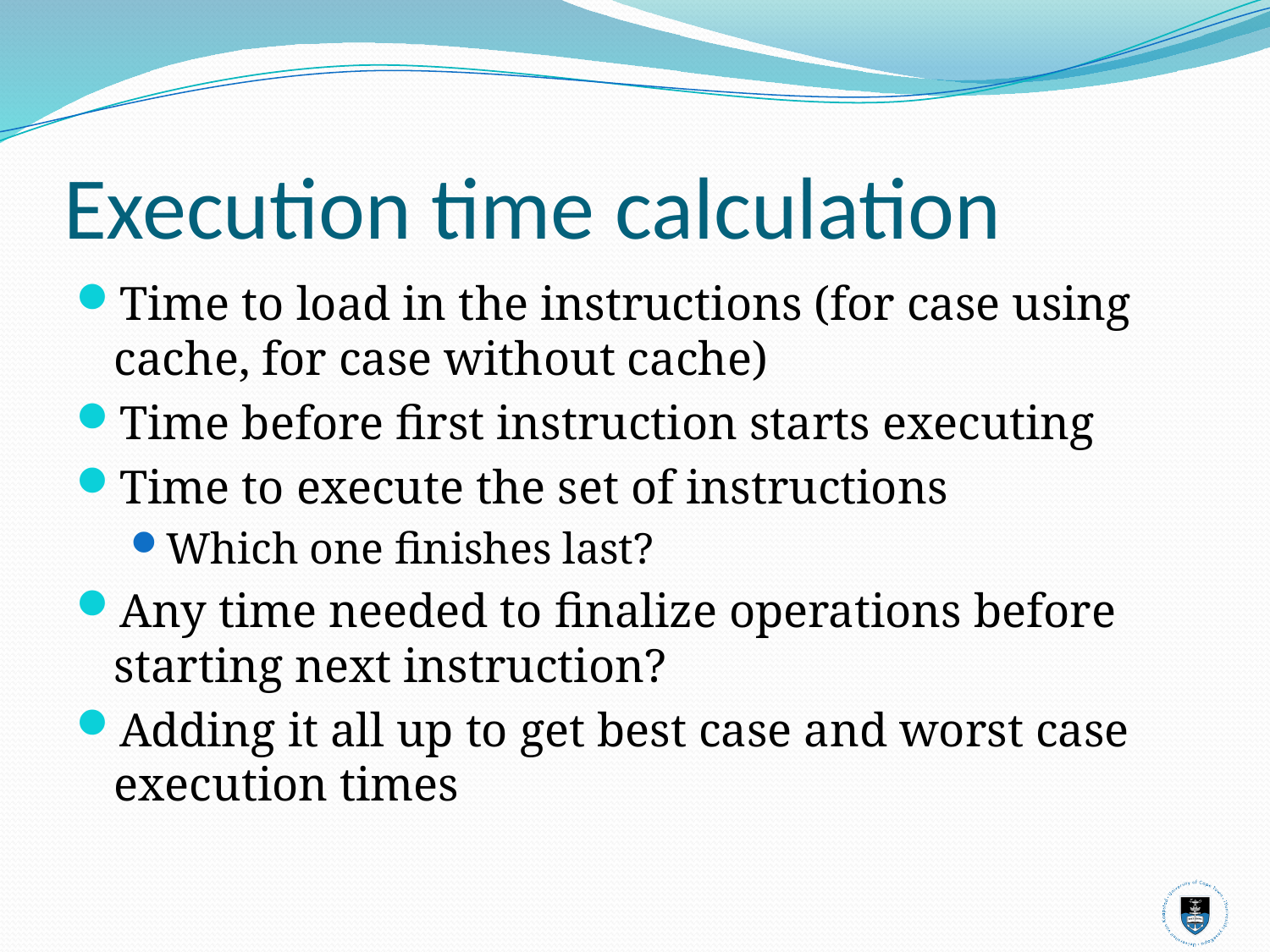

# Execution time calculation
Time to load in the instructions (for case using cache, for case without cache)
Time before first instruction starts executing
Time to execute the set of instructions
Which one finishes last?
Any time needed to finalize operations before starting next instruction?
Adding it all up to get best case and worst case execution times